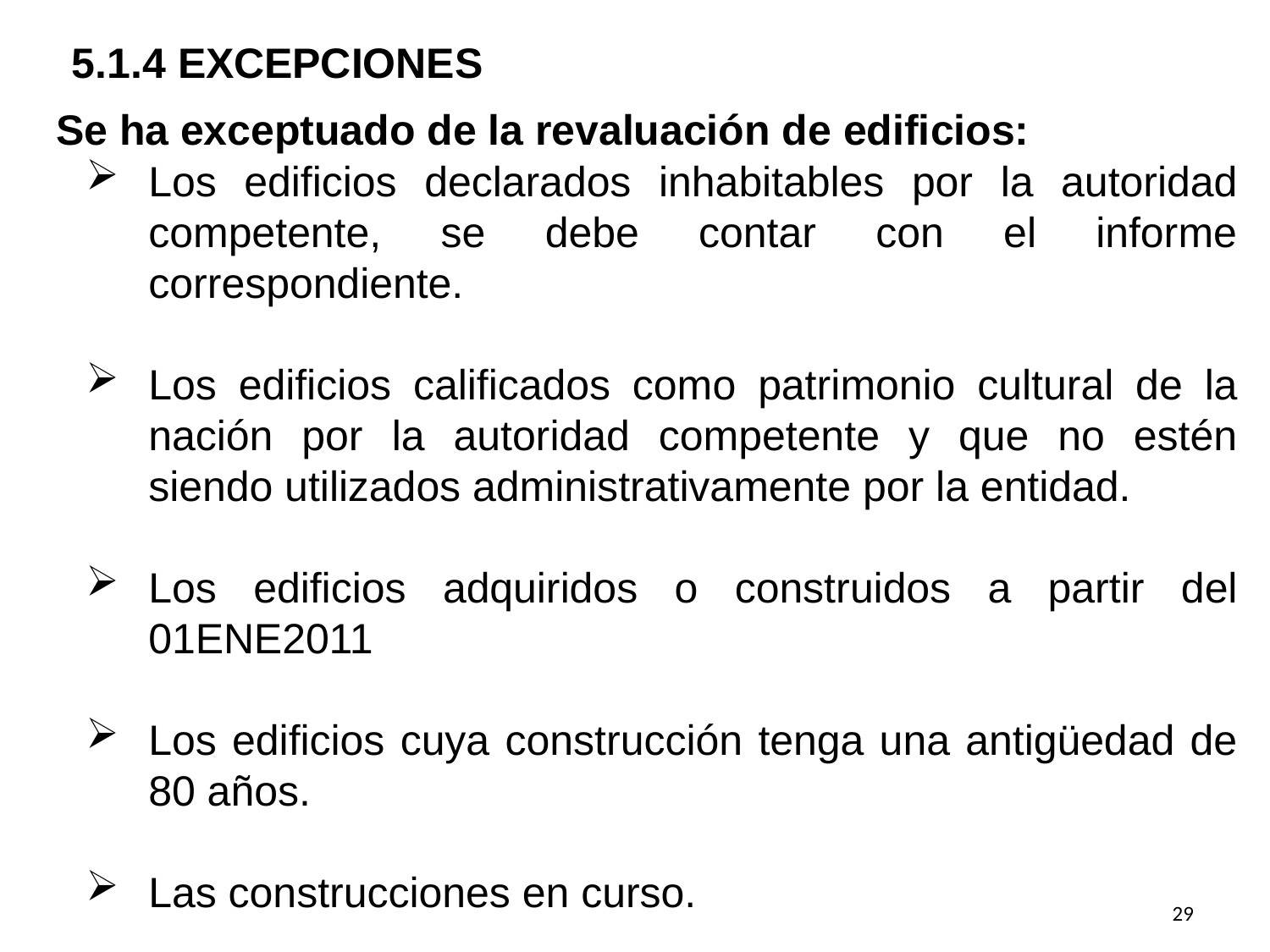

5.1.4 EXCEPCIONES
   Se ha exceptuado de la revaluación de edificios:
Los edificios declarados inhabitables por la autoridad competente, se debe contar con el informe correspondiente.

Los edificios calificados como patrimonio cultural de la nación por la autoridad competente y que no estén siendo utilizados administrativamente por la entidad.

Los edificios adquiridos o construidos a partir del 01ENE2011

Los edificios cuya construcción tenga una antigüedad de 80 años.

Las construcciones en curso.
29